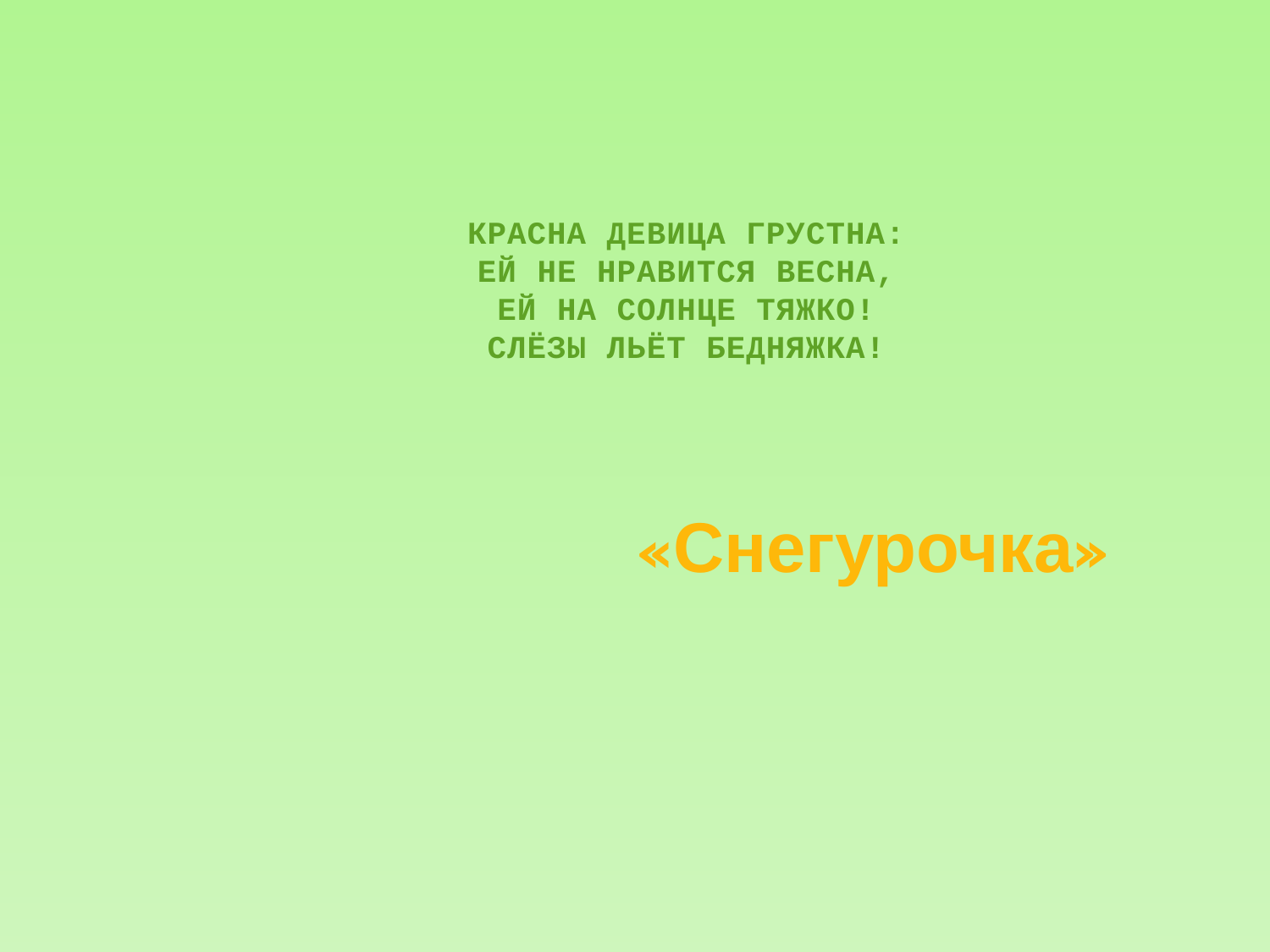

КРАСНА ДЕВИЦА ГРУСТНА:
ЕЙ НЕ НРАВИТСЯ ВЕСНА,
ЕЙ НА СОЛНЦЕ ТЯЖКО!
СЛЁЗЫ ЛЬЁТ БЕДНЯЖКА!

«Снегурочка»